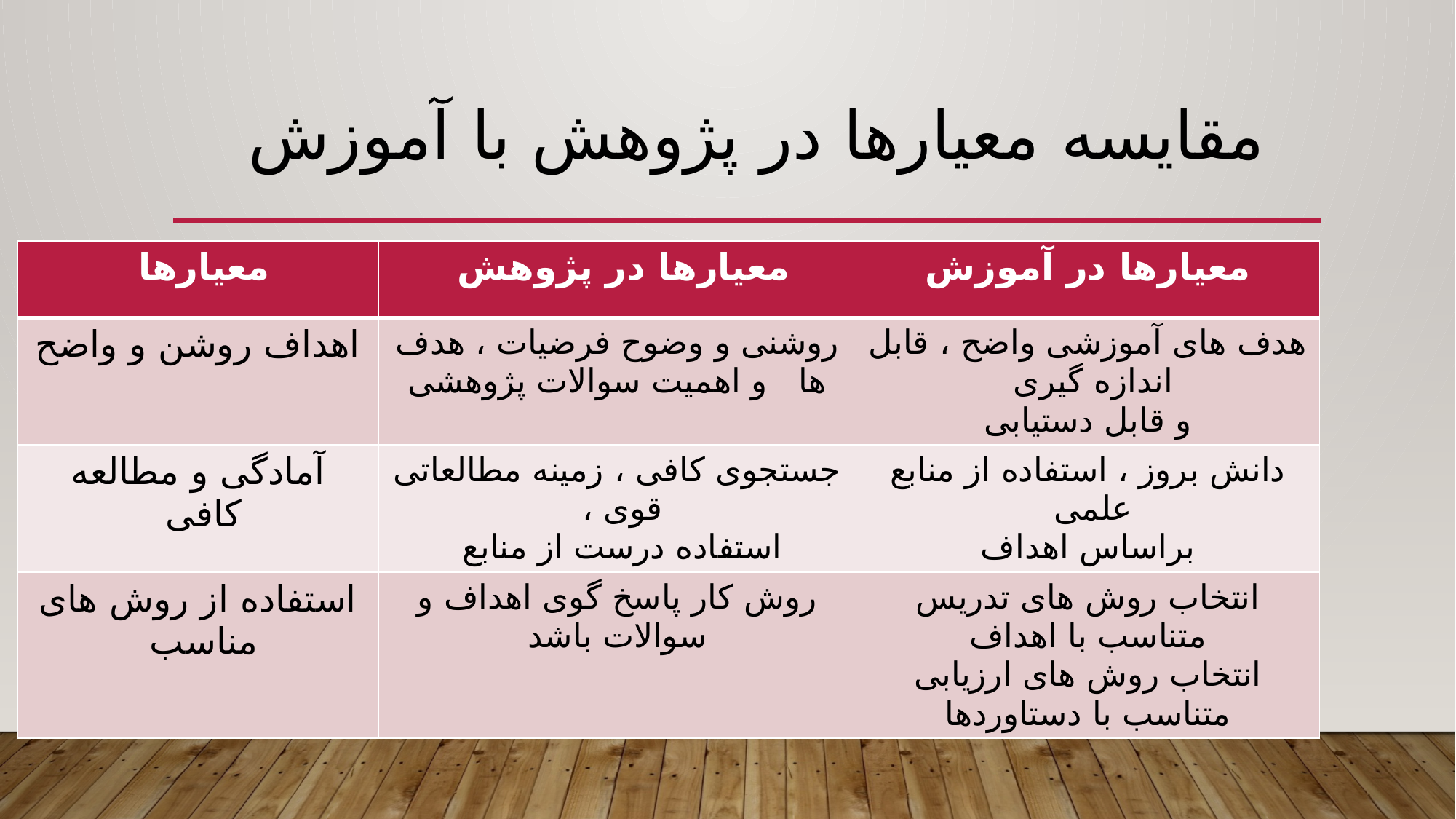

# مقایسه معیارها در پژوهش با آموزش
| معیارها | معیارها در پژوهش | معیارها در آموزش |
| --- | --- | --- |
| اهداف روشن و واضح | روشنی و وضوح فرضیات ، هدف ها و اهمیت سوالات پژوهشی | هدف های آموزشی واضح ، قابل اندازه گیری و قابل دستیابی |
| آمادگی و مطالعه کافی | جستجوی کافی ، زمینه مطالعاتی قوی ، استفاده درست از منابع | دانش بروز ، استفاده از منابع علمی براساس اهداف |
| استفاده از روش های مناسب | روش کار پاسخ گوی اهداف و سوالات باشد | انتخاب روش های تدریس متناسب با اهداف انتخاب روش های ارزیابی متناسب با دستاوردها |